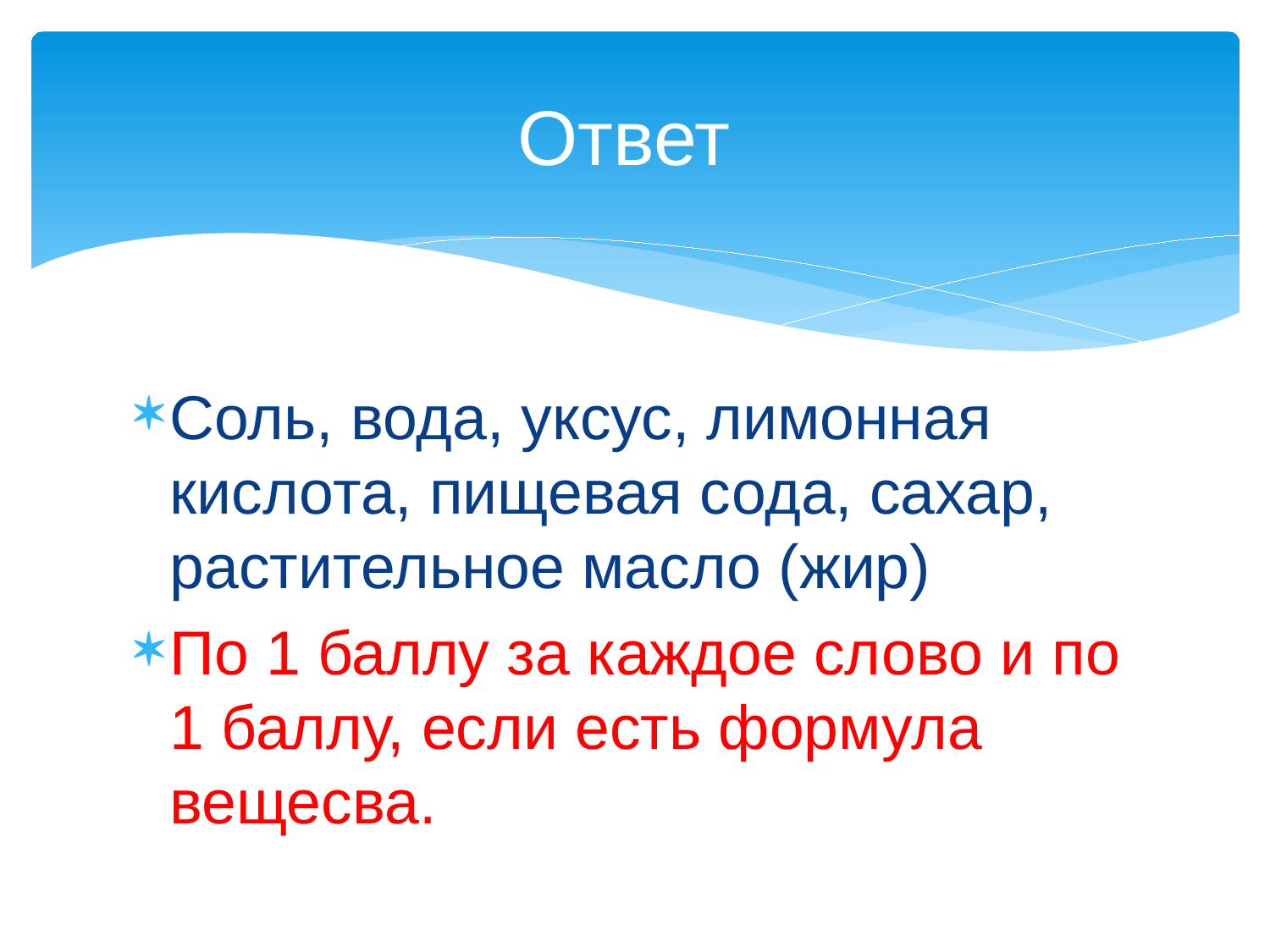

# Ответ
Соль, вода, уксус, лимонная кислота, пищевая сода, сахар, растительное масло (жир)
По 1 баллу за каждое слово и по 1 баллу, если есть формула вещесва.